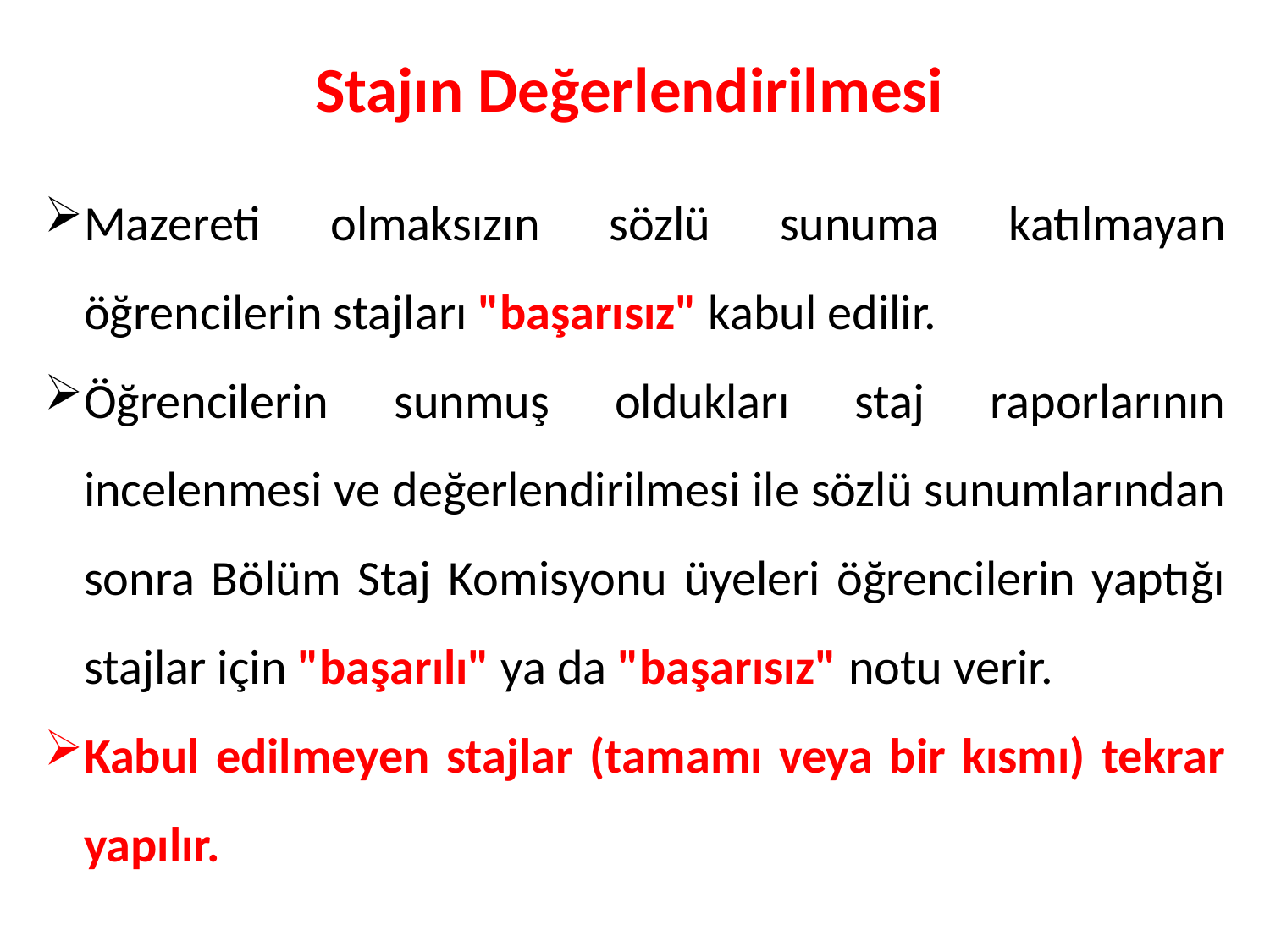

Stajın Değerlendirilmesi
Mazereti olmaksızın sözlü sunuma katılmayan öğrencilerin stajları "başarısız" kabul edilir.
Öğrencilerin sunmuş oldukları staj raporlarının incelenmesi ve değerlendirilmesi ile sözlü sunumlarından sonra Bölüm Staj Komisyonu üyeleri öğrencilerin yaptığı stajlar için "başarılı" ya da "başarısız" notu verir.
Kabul edilmeyen stajlar (tamamı veya bir kısmı) tekrar yapılır.